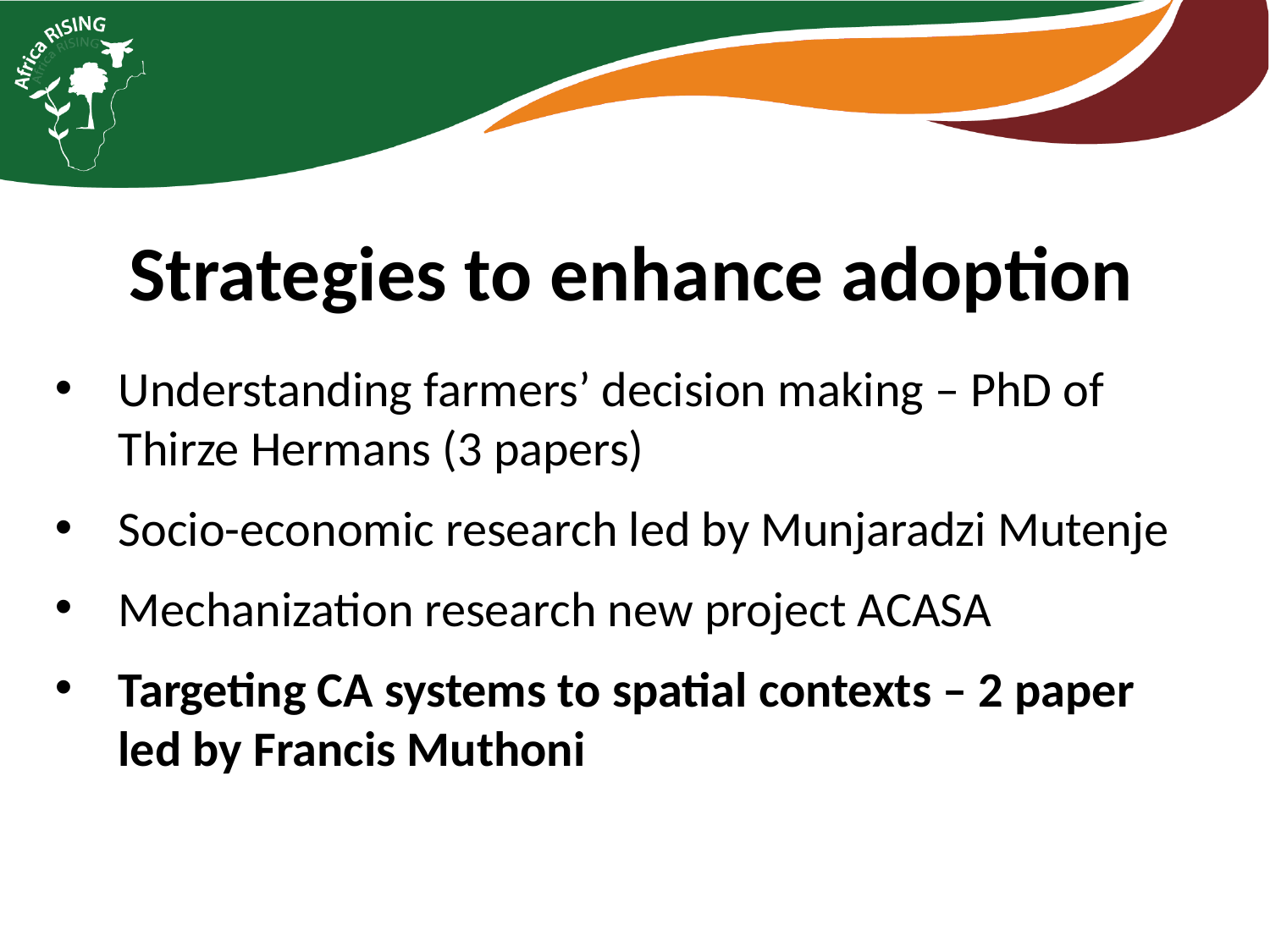

# Strategies to enhance adoption
Understanding farmers’ decision making – PhD of Thirze Hermans (3 papers)
Socio-economic research led by Munjaradzi Mutenje
Mechanization research new project ACASA
Targeting CA systems to spatial contexts – 2 paper led by Francis Muthoni